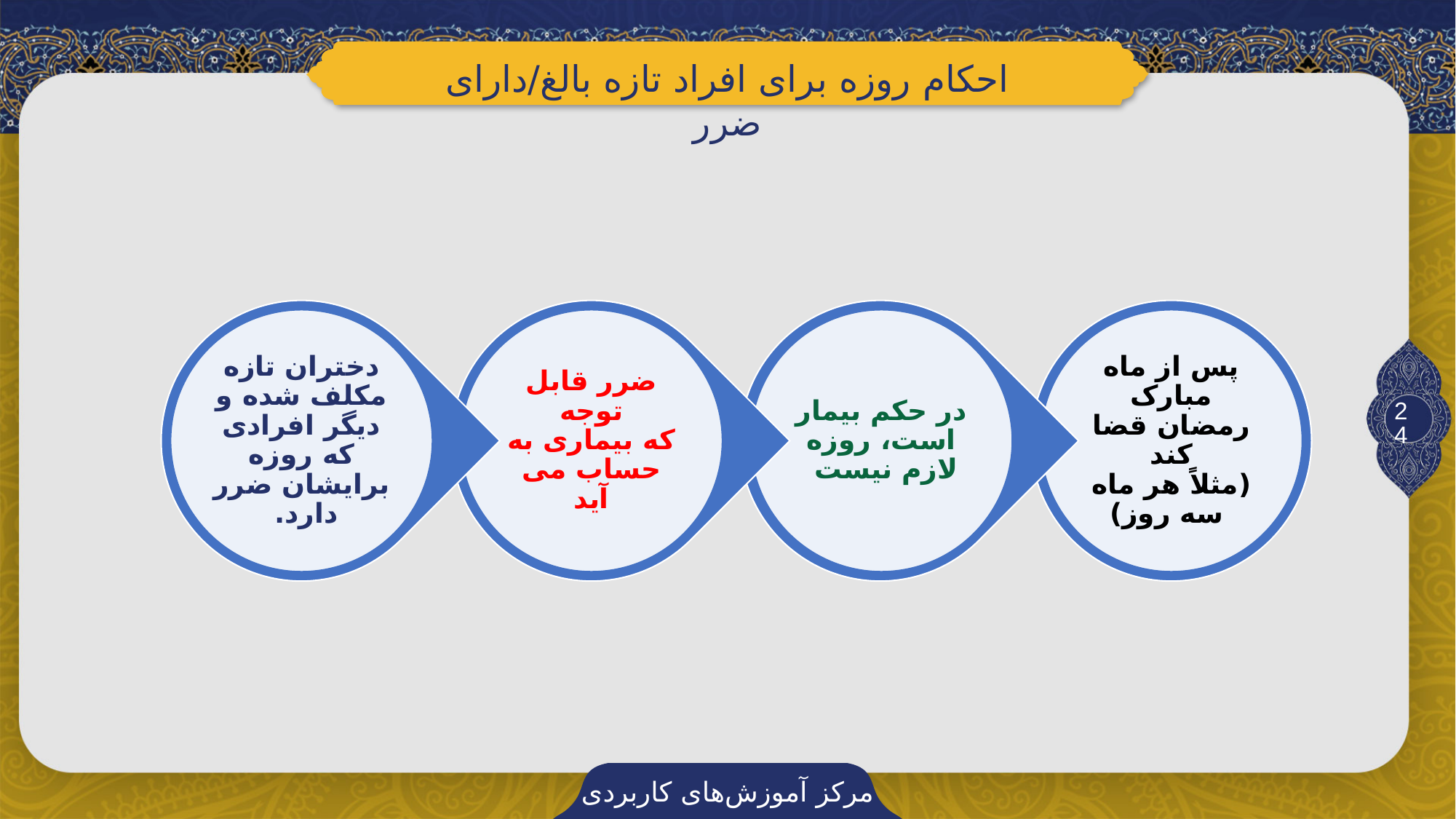

احکام روزه برای افراد تازه بالغ/دارای ضرر
پس از ماه مبارک رمضان قضا کند
(مثلاً هر ماه
 سه روز)
در حکم بیمار است، روزه لازم نیست
ضرر قابل توجه
که بیماری به حساب می آید
دختران تازه مکلف شده و دیگر افرادی که روزه برایشان ضرر دارد.
24
مرکز آموزش‌های کاربردی